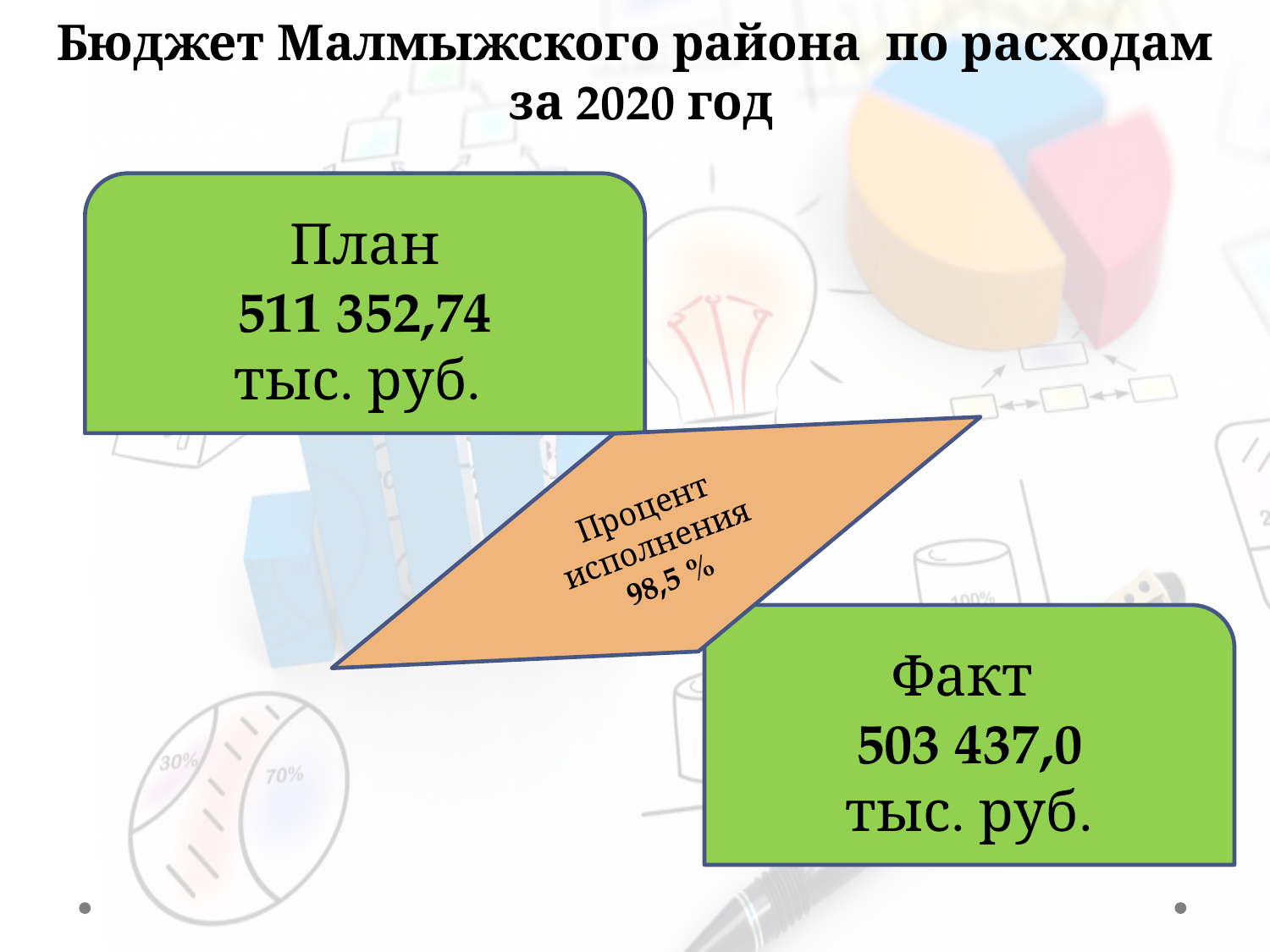

# Бюджет Малмыжского района  по расходам за 2020 год

План
511 352,74
тыс. руб.
Процент исполнения
98,5 %
Факт
503 437,0
тыс. руб.